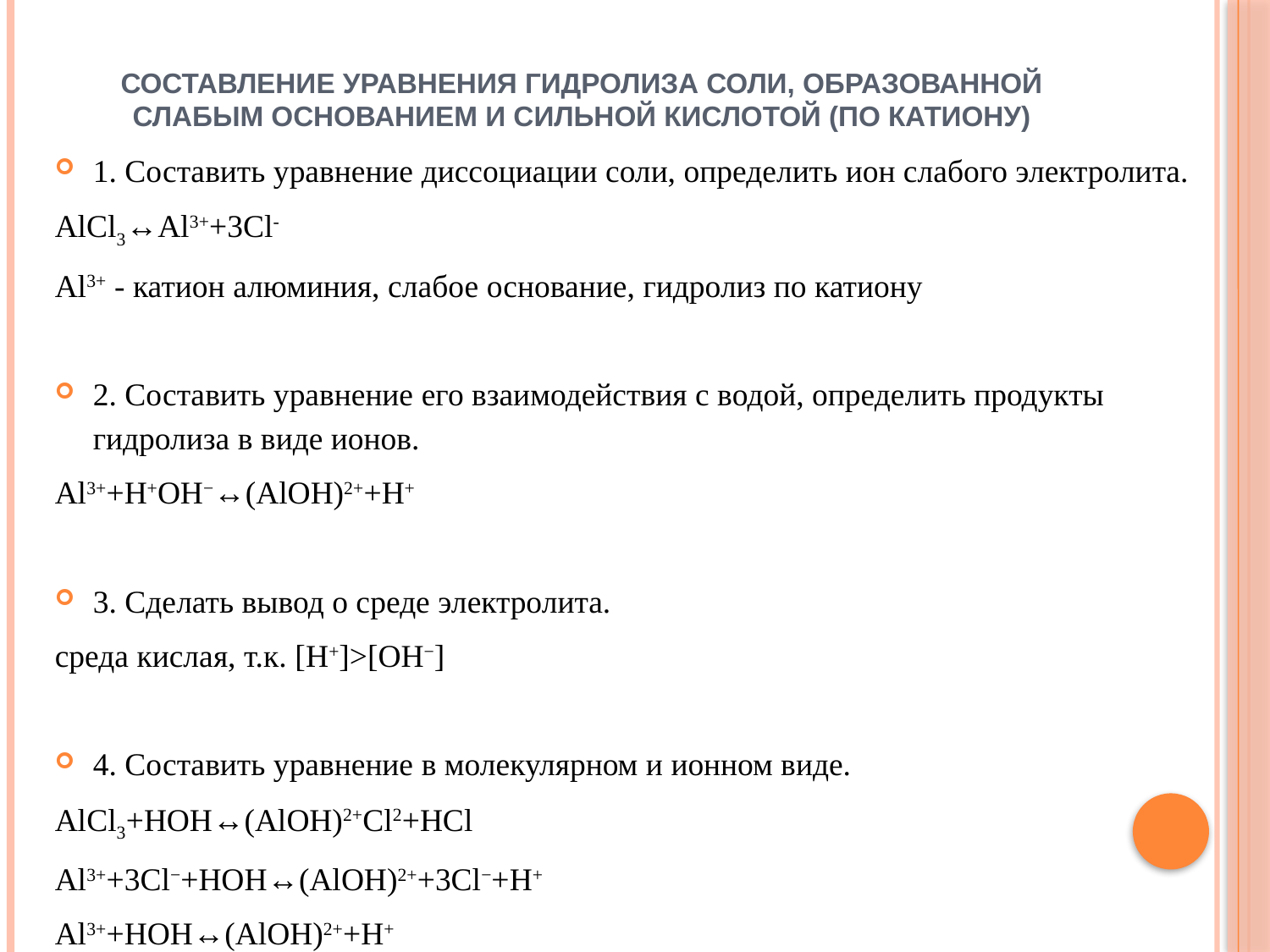

# Составление уравнения гидролиза соли, образованной слабым основанием и сильной кислотой (по катиону)
1. Составить уравнение диссоциации соли, определить ион слабого электролита.
AlCl3↔Al3++3Cl-
Al3+ - катион алюминия, слабое основание, гидролиз по катиону

2. Составить уравнение его взаимодействия с водой, определить продукты гидролиза в виде ионов.
Al3++H+OH−↔(AlOH)2++H+

3. Сделать вывод о среде электролита.
среда кислая, т.к. [H+]>[OH−]

4. Составить уравнение в молекулярном и ионном виде.
AlCl3+HOH↔(AlOH)2+Cl2+HCl
Al3++3Cl−+HOH↔(AlOH)2++3Cl−+H+
Al3++HOH↔(AlOH)2++H+